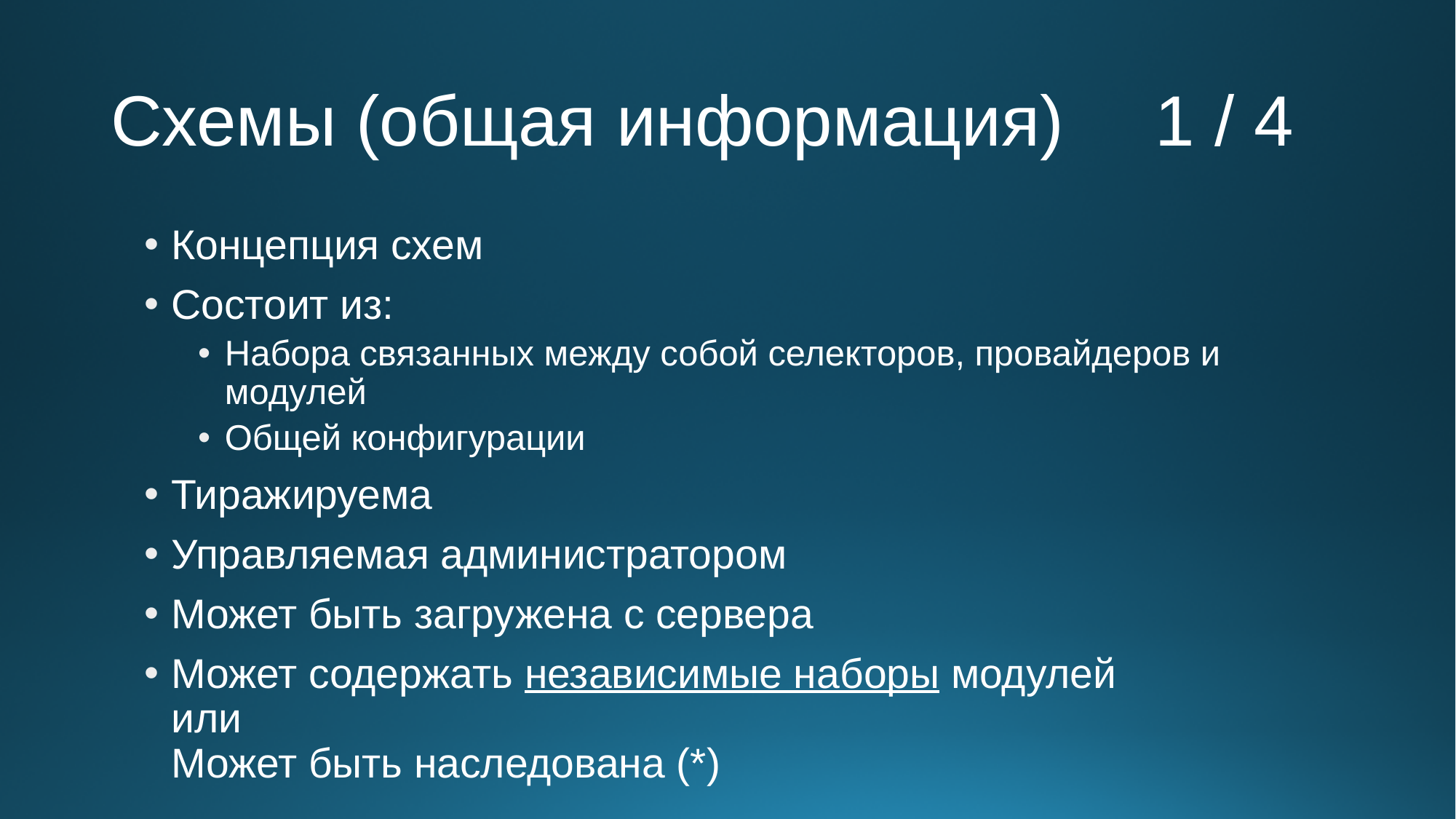

# Схемы (общая информация)		1 / 4
Концепция схем
Состоит из:
Набора связанных между собой селекторов, провайдеров и модулей
Общей конфигурации
Тиражируема
Управляемая администратором
Может быть загружена с сервера
Может содержать независимые наборы модулей
или
Может быть наследована (*)